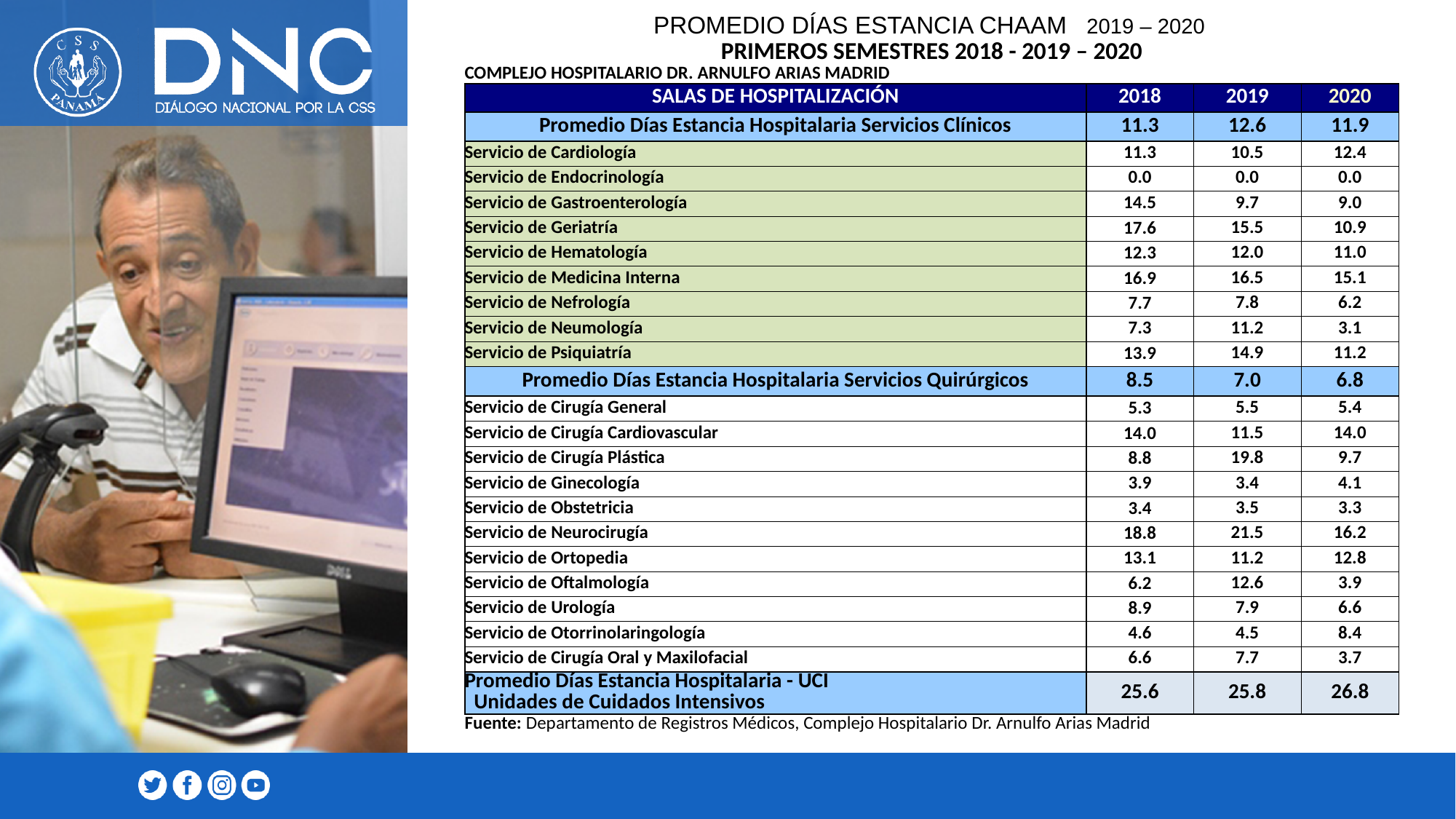

PROMEDIO DÍAS ESTANCIA CHAAM   2019 – 2020
| PRIMEROS SEMESTRES 2018 - 2019 – 2020 |  |  |  |
| --- | --- | --- | --- |
| COMPLEJO HOSPITALARIO DR. ARNULFO ARIAS MADRID |  |  |  |
| SALAS DE HOSPITALIZACIÓN | 2018 | 2019 | 2020 |
| Promedio Días Estancia Hospitalaria Servicios Clínicos | 11.3 | 12.6 | 11.9 |
| Servicio de Cardiología | 11.3 | 10.5 | 12.4 |
| Servicio de Endocrinología | 0.0 | 0.0 | 0.0 |
| Servicio de Gastroenterología | 14.5 | 9.7 | 9.0 |
| Servicio de Geriatría | 17.6 | 15.5 | 10.9 |
| Servicio de Hematología | 12.3 | 12.0 | 11.0 |
| Servicio de Medicina Interna | 16.9 | 16.5 | 15.1 |
| Servicio de Nefrología | 7.7 | 7.8 | 6.2 |
| Servicio de Neumología | 7.3 | 11.2 | 3.1 |
| Servicio de Psiquiatría | 13.9 | 14.9 | 11.2 |
| Promedio Días Estancia Hospitalaria Servicios Quirúrgicos | 8.5 | 7.0 | 6.8 |
| Servicio de Cirugía General | 5.3 | 5.5 | 5.4 |
| Servicio de Cirugía Cardiovascular | 14.0 | 11.5 | 14.0 |
| Servicio de Cirugía Plástica | 8.8 | 19.8 | 9.7 |
| Servicio de Ginecología | 3.9 | 3.4 | 4.1 |
| Servicio de Obstetricia | 3.4 | 3.5 | 3.3 |
| Servicio de Neurocirugía | 18.8 | 21.5 | 16.2 |
| Servicio de Ortopedia | 13.1 | 11.2 | 12.8 |
| Servicio de Oftalmología | 6.2 | 12.6 | 3.9 |
| Servicio de Urología | 8.9 | 7.9 | 6.6 |
| Servicio de Otorrinolaringología | 4.6 | 4.5 | 8.4 |
| Servicio de Cirugía Oral y Maxilofacial | 6.6 | 7.7 | 3.7 |
| Promedio Días Estancia Hospitalaria - UCI Unidades de Cuidados Intensivos | 25.6 | 25.8 | 26.8 |
| Fuente: Departamento de Registros Médicos, Complejo Hospitalario Dr. Arnulfo Arias Madrid |  |  |  |